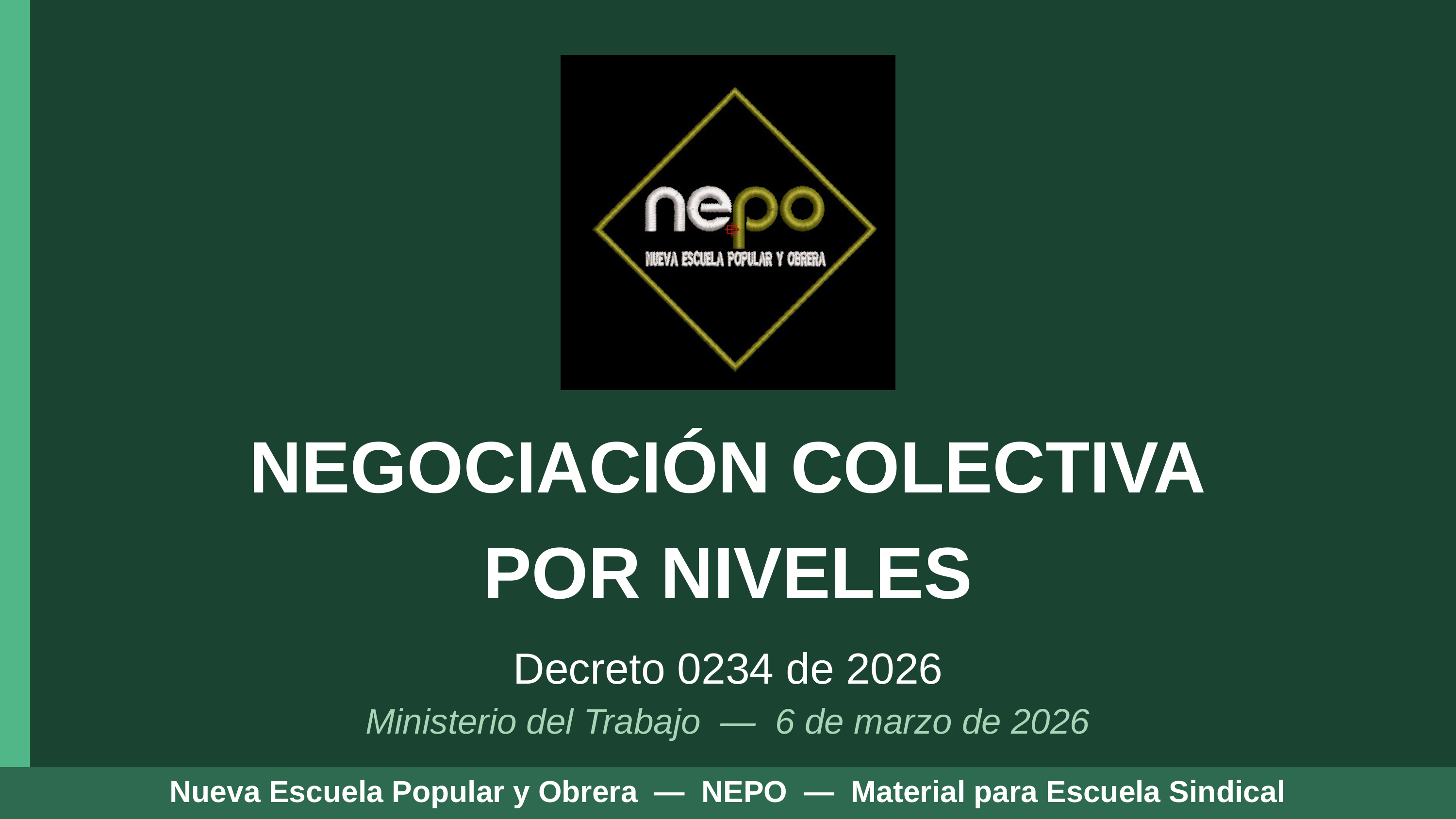

NEGOCIACIÓN COLECTIVA

POR NIVELES

Decreto 0234 de 2026

Ministerio del Trabajo  —  6 de marzo de 2026

Nueva Escuela Popular y Obrera  —  NEPO  —  Material para Escuela Sindical